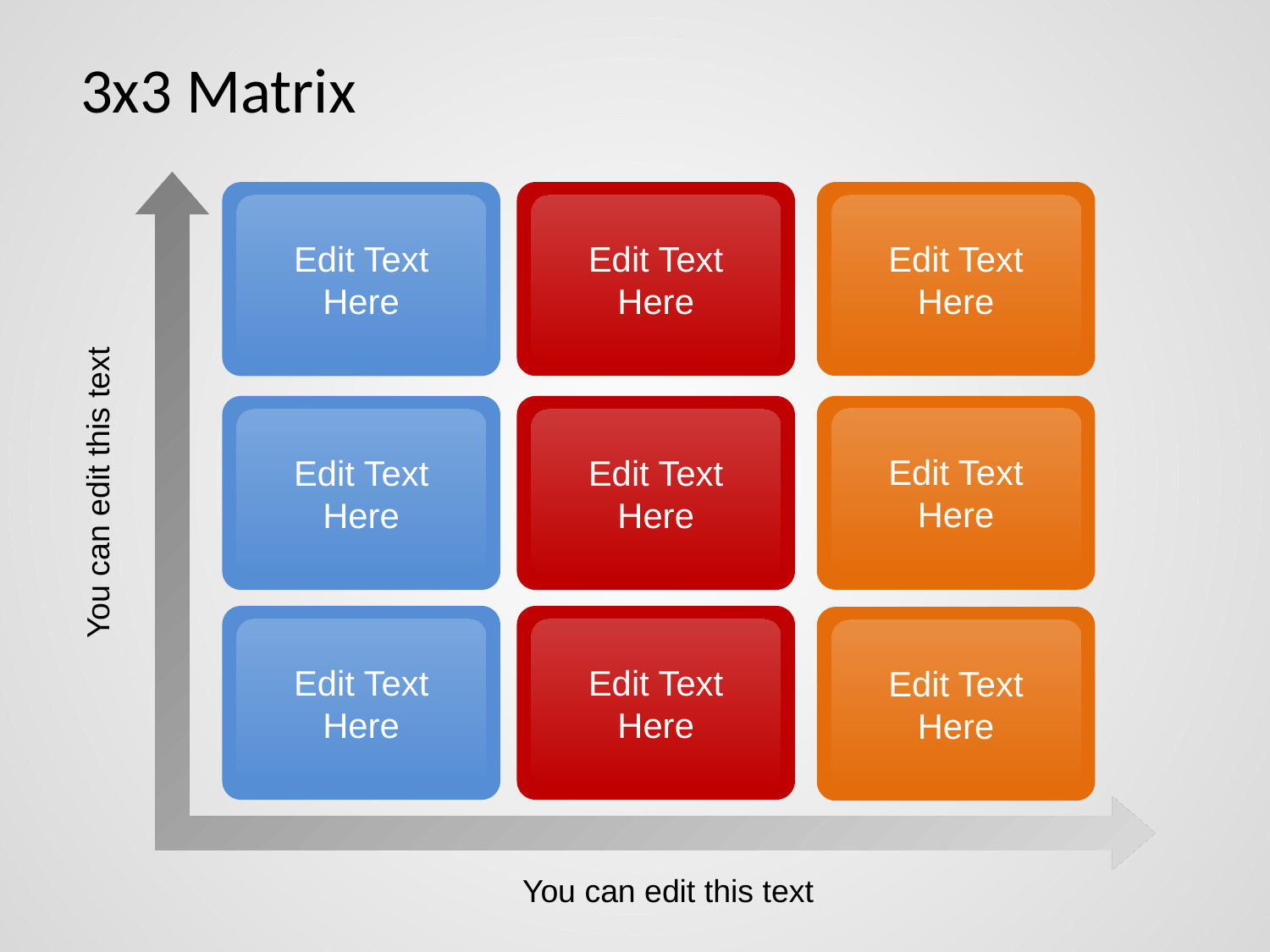

# 3x3 Matrix

Edit Text Here

Edit Text Here

Edit Text Here
You can edit this text

Edit Text Here

Edit Text Here

Edit Text Here

Edit Text Here

Edit Text Here

Edit Text Here
You can edit this text